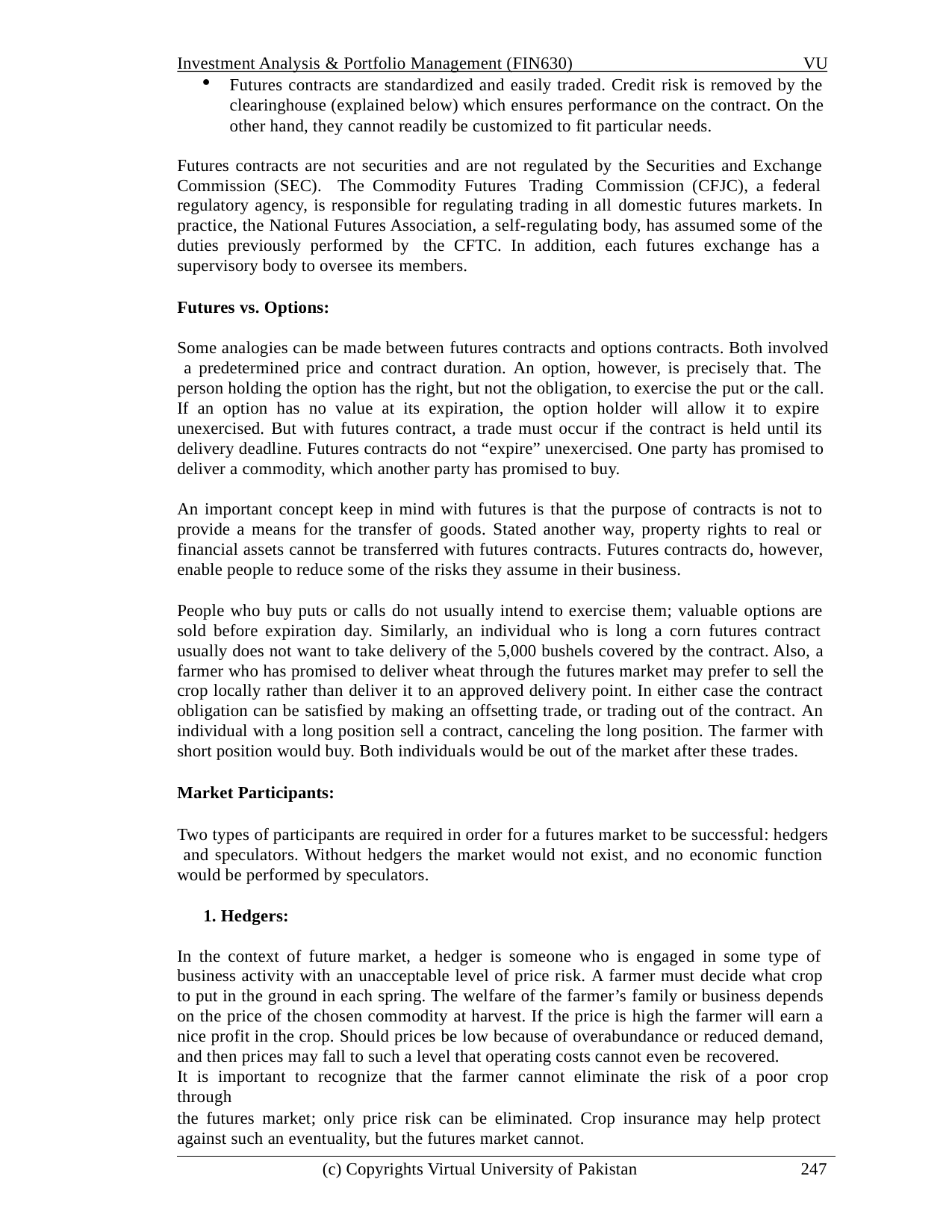

Investment Analysis & Portfolio Management (FIN630)	VU
Futures contracts are standardized and easily traded. Credit risk is removed by the  clearinghouse (explained below) which ensures performance on the contract. On the  other hand, they cannot readily be customized to fit particular needs.

Futures contracts are not securities and are not regulated by the Securities and Exchange  Commission (SEC).  The Commodity Futures Trading Commission (CFJC), a federal  regulatory agency, is responsible for regulating trading in all domestic futures markets. In  practice, the National Futures Association, a self-regulating body, has assumed some of the  duties previously performed by the CFTC. In addition, each futures exchange has a  supervisory body to oversee its members.

Futures vs. Options:

Some analogies can be made between futures contracts and options contracts. Both involved  a predetermined price and contract duration. An option, however, is precisely that. The  person holding the option has the right, but not the obligation, to exercise the put or the call.  If an option has no value at its expiration, the option holder will allow it to expire  unexercised. But with futures contract, a trade must occur if the contract is held until its  delivery deadline. Futures contracts do not “expire” unexercised. One party has promised to  deliver a commodity, which another party has promised to buy.

An important concept keep in mind with futures is that the purpose of contracts is not to  provide a means for the transfer of goods. Stated another way, property rights to real or  financial assets cannot be transferred with futures contracts. Futures contracts do, however,  enable people to reduce some of the risks they assume in their business.

People who buy puts or calls do not usually intend to exercise them; valuable options are  sold before expiration day. Similarly, an individual who is long a corn futures contract  usually does not want to take delivery of the 5,000 bushels covered by the contract. Also, a  farmer who has promised to deliver wheat through the futures market may prefer to sell the  crop locally rather than deliver it to an approved delivery point. In either case the contract  obligation can be satisfied by making an offsetting trade, or trading out of the contract. An  individual with a long position sell a contract, canceling the long position. The farmer with  short position would buy. Both individuals would be out of the market after these trades.

Market Participants:

Two types of participants are required in order for a futures market to be successful: hedgers  and speculators. Without hedgers the market would not exist, and no economic function  would be performed by speculators.

1. Hedgers:

In the context of future market, a hedger is someone who is engaged in some type of  business activity with an unacceptable level of price risk. A farmer must decide what crop  to put in the ground in each spring. The welfare of the farmer’s family or business depends  on the price of the chosen commodity at harvest. If the price is high the farmer will earn a  nice profit in the crop. Should prices be low because of overabundance or reduced demand,  and then prices may fall to such a level that operating costs cannot even be recovered.
It is important to recognize that the farmer cannot eliminate the risk of a poor crop through
the futures market; only price risk can be eliminated. Crop insurance may help protect  against such an eventuality, but the futures market cannot.

(c) Copyrights Virtual University of Pakistan
247